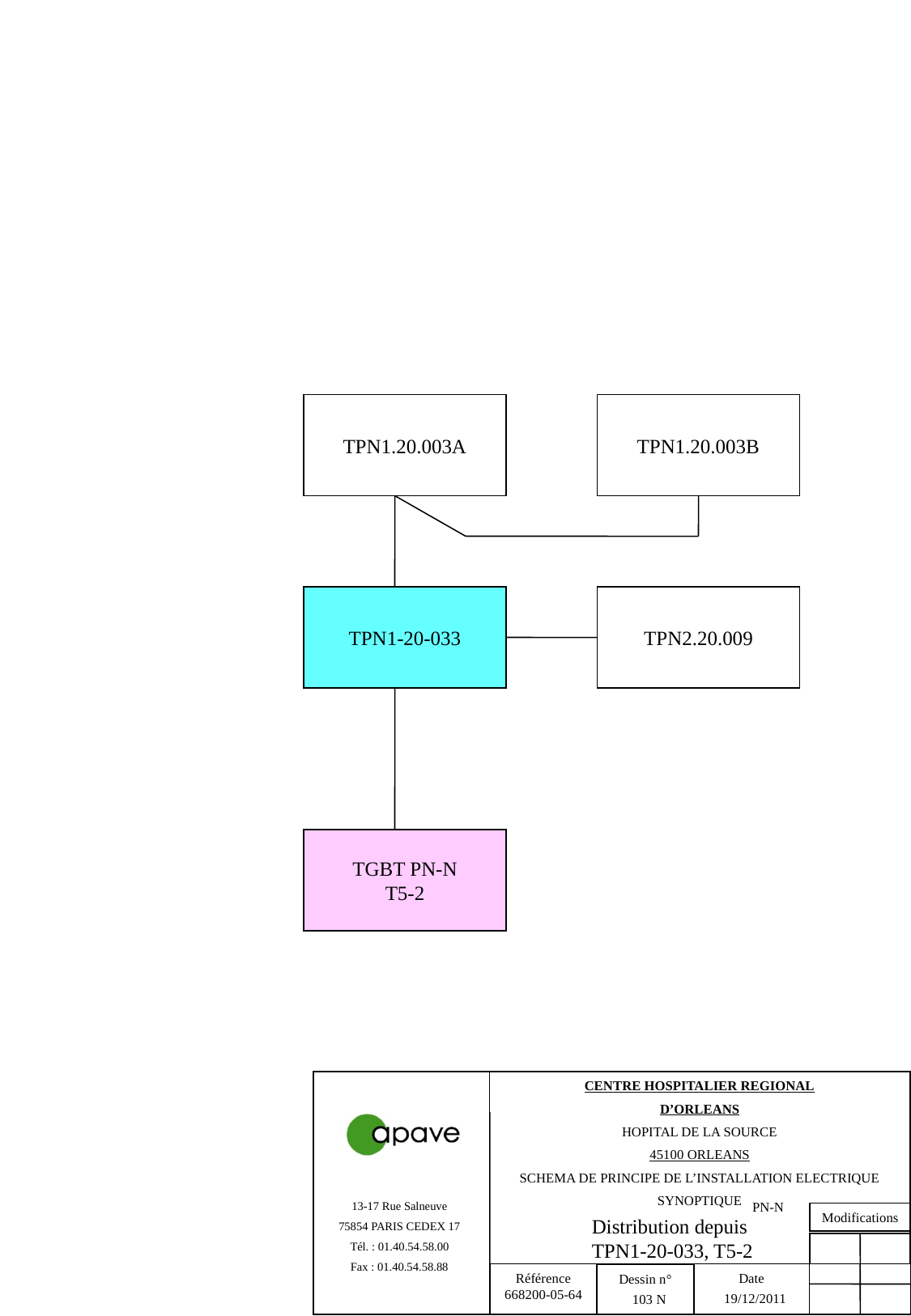

TPN1.20.003A
TPN1.20.003B

TPN1-20-033
TPN2.20.009

TGBT PN-N
T5-2
PN-N
Distribution depuis
TPN1-20-033, T5-2
19/12/2011
103 N